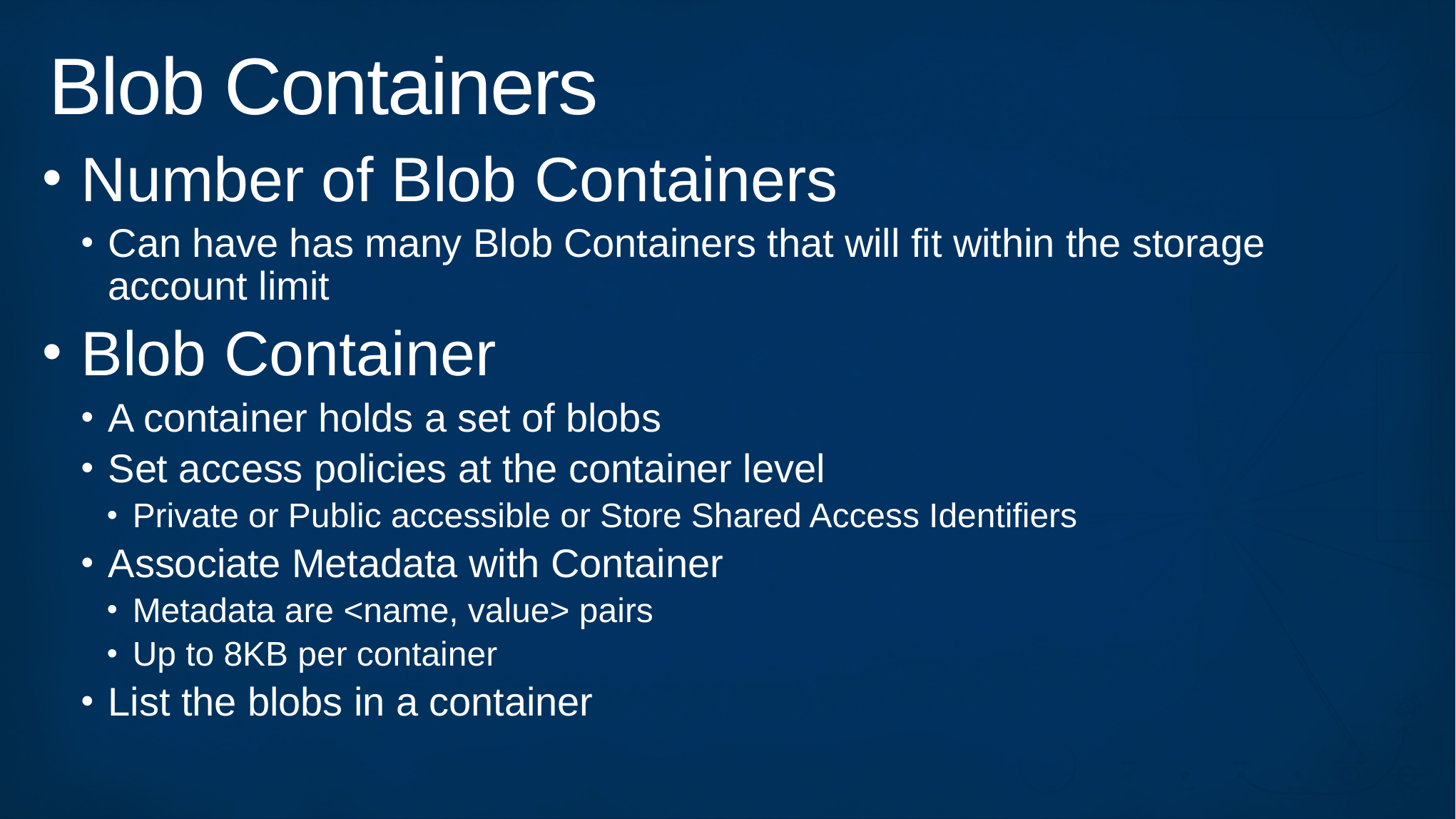

# Blob Containers
Number of Blob Containers
Can have has many Blob Containers that will fit within the storage account limit
Blob Container
A container holds a set of blobs
Set access policies at the container level
Private or Public accessible or Store Shared Access Identifiers
Associate Metadata with Container
Metadata are <name, value> pairs
Up to 8KB per container
List the blobs in a container